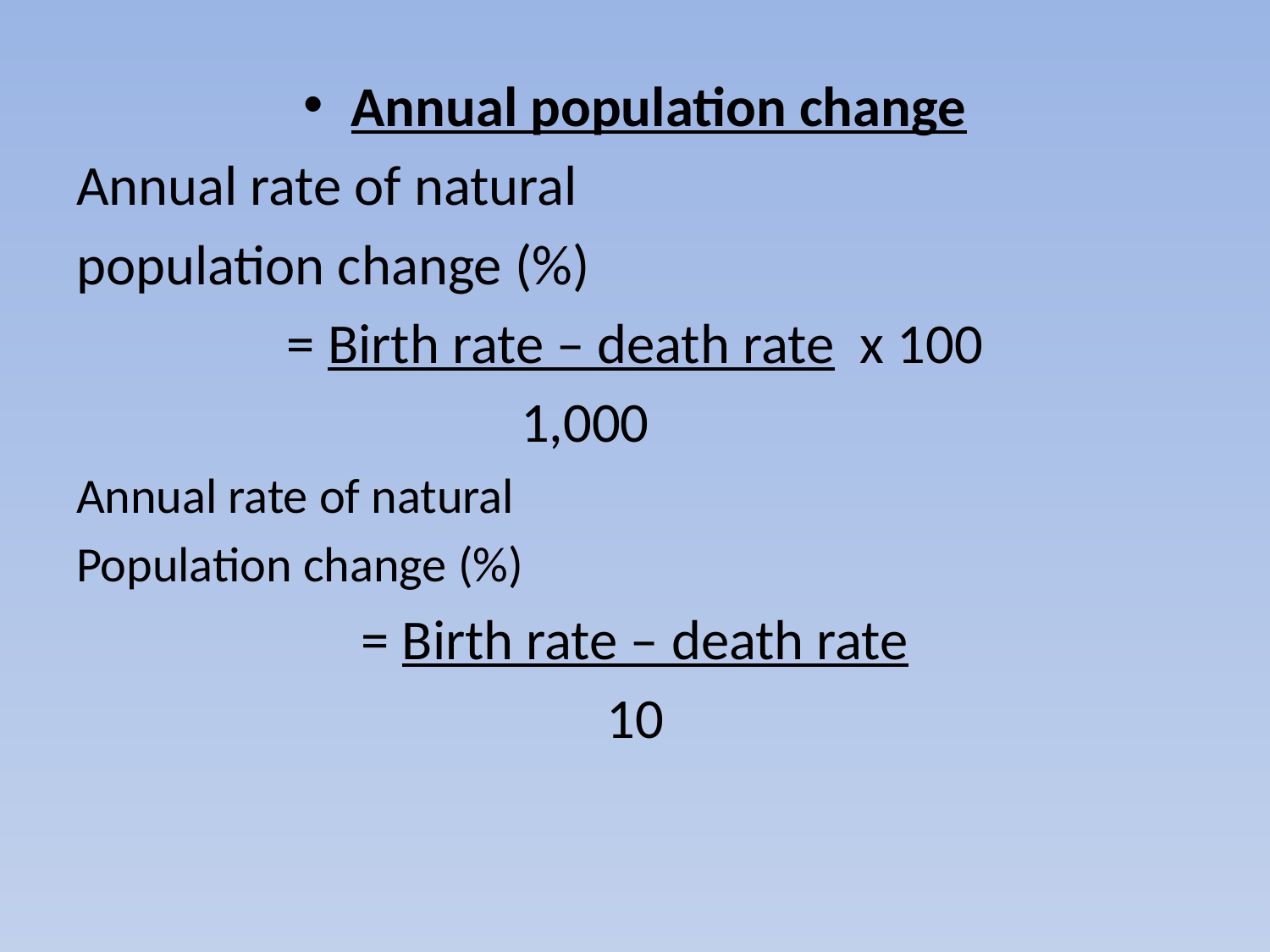

Annual population change
Annual rate of natural
population change (%)
= Birth rate – death rate  x 100
                                   1,000
Annual rate of natural
Population change (%)
= Birth rate – death rate
10